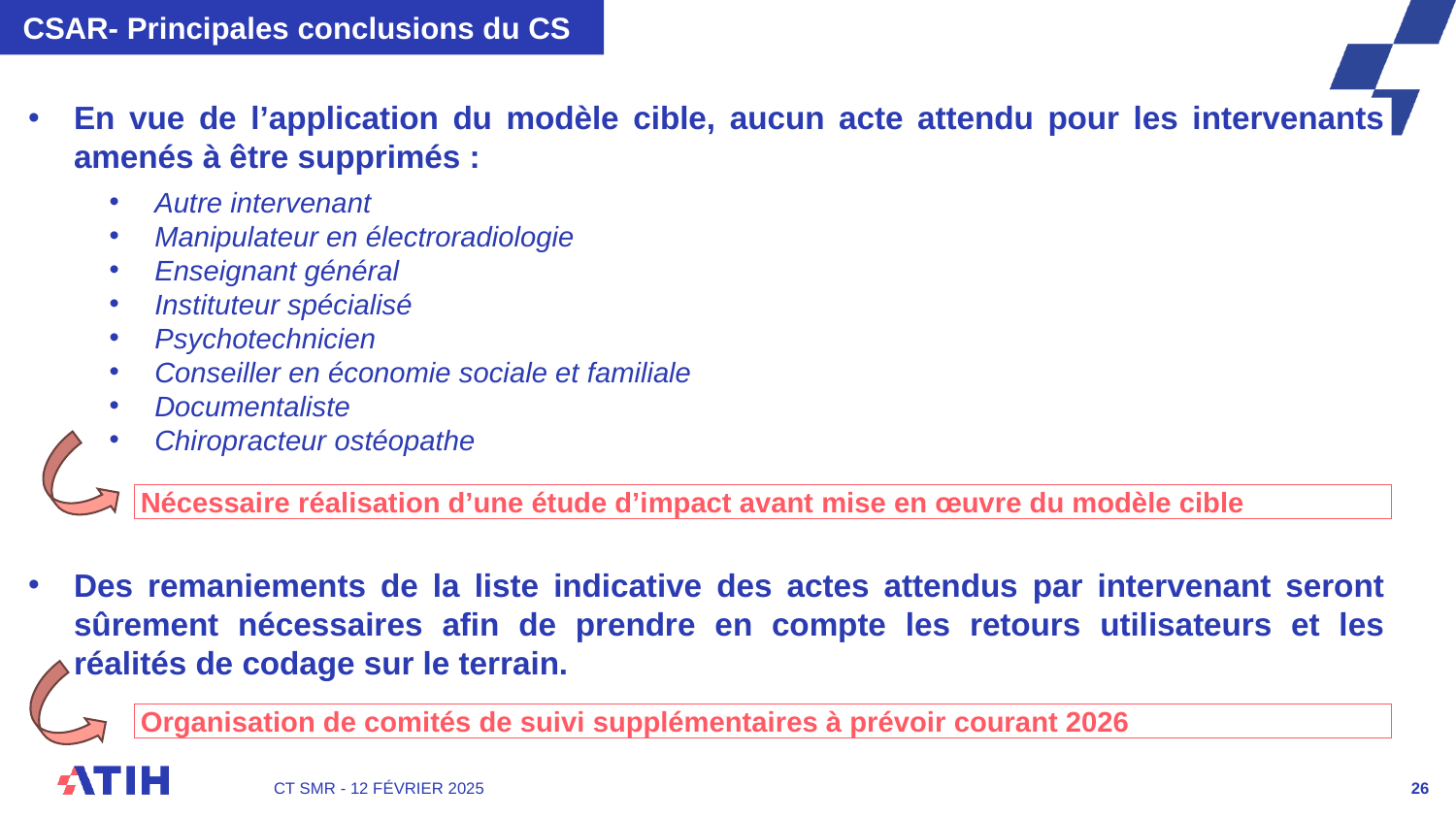

CSAR- Principales conclusions du CS
En vue de l’application du modèle cible, aucun acte attendu pour les intervenants amenés à être supprimés :
Autre intervenant
Manipulateur en électroradiologie
Enseignant général
Instituteur spécialisé
Psychotechnicien
Conseiller en économie sociale et familiale
Documentaliste
Chiropracteur ostéopathe

Nécessaire réalisation d’une étude d’impact avant mise en œuvre du modèle cible
Des remaniements de la liste indicative des actes attendus par intervenant seront sûrement nécessaires afin de prendre en compte les retours utilisateurs et les réalités de codage sur le terrain.

Organisation de comités de suivi supplémentaires à prévoir courant 2026
CT SMR - 12 février 2025